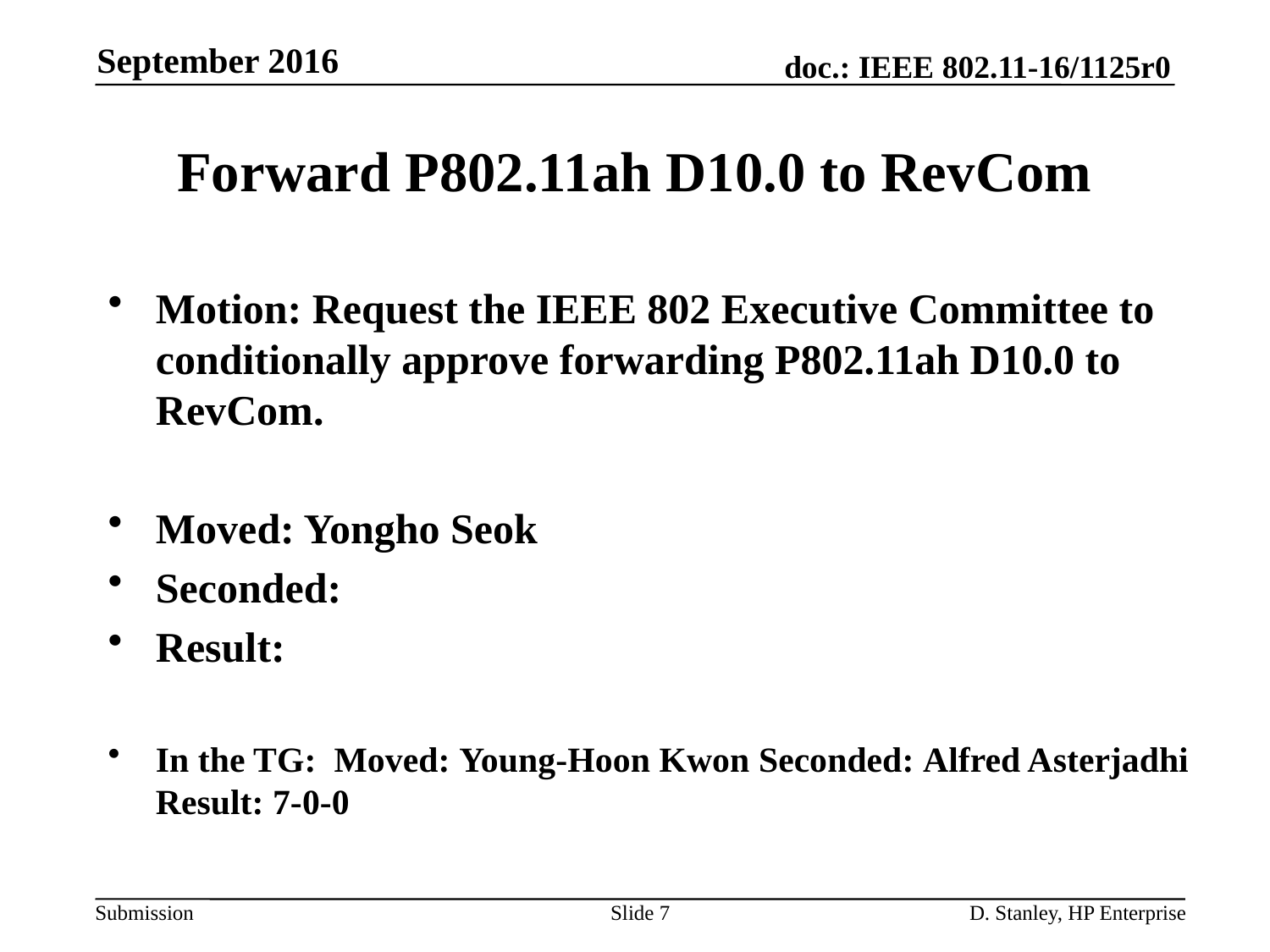

September 2016
# Forward P802.11ah D10.0 to RevCom
Motion: Request the IEEE 802 Executive Committee to conditionally approve forwarding P802.11ah D10.0 to RevCom.

Moved: Yongho Seok
Seconded:
Result:

In the TG:  Moved: Young-Hoon Kwon Seconded: Alfred Asterjadhi Result: 7-0-0

Slide 7
D. Stanley, HP Enterprise